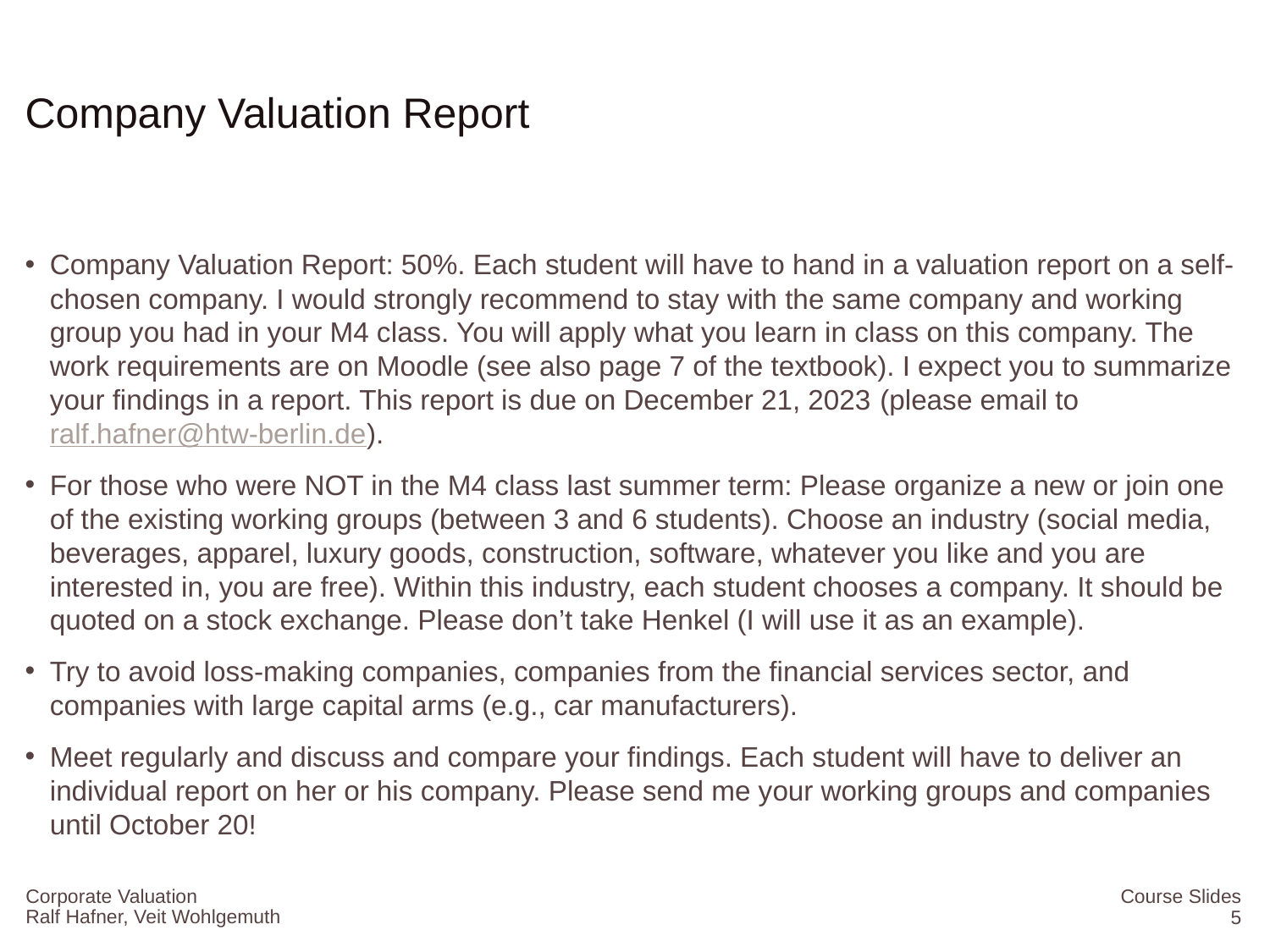

# Company Valuation Report
Company Valuation Report: 50%. Each student will have to hand in a valuation report on a self-chosen company. I would strongly recommend to stay with the same company and working group you had in your M4 class. You will apply what you learn in class on this company. The work requirements are on Moodle (see also page 7 of the textbook). I expect you to summarize your findings in a report. This report is due on December 21, 2023 (please email to ralf.hafner@htw-berlin.de).
For those who were NOT in the M4 class last summer term: Please organize a new or join one of the existing working groups (between 3 and 6 students). Choose an industry (social media, beverages, apparel, luxury goods, construction, software, whatever you like and you are interested in, you are free). Within this industry, each student chooses a company. It should be quoted on a stock exchange. Please don’t take Henkel (I will use it as an example).
Try to avoid loss-making companies, companies from the financial services sector, and companies with large capital arms (e.g., car manufacturers).
Meet regularly and discuss and compare your findings. Each student will have to deliver an individual report on her or his company. Please send me your working groups and companies until October 20!

Corporate Valuation
Course Slides
5